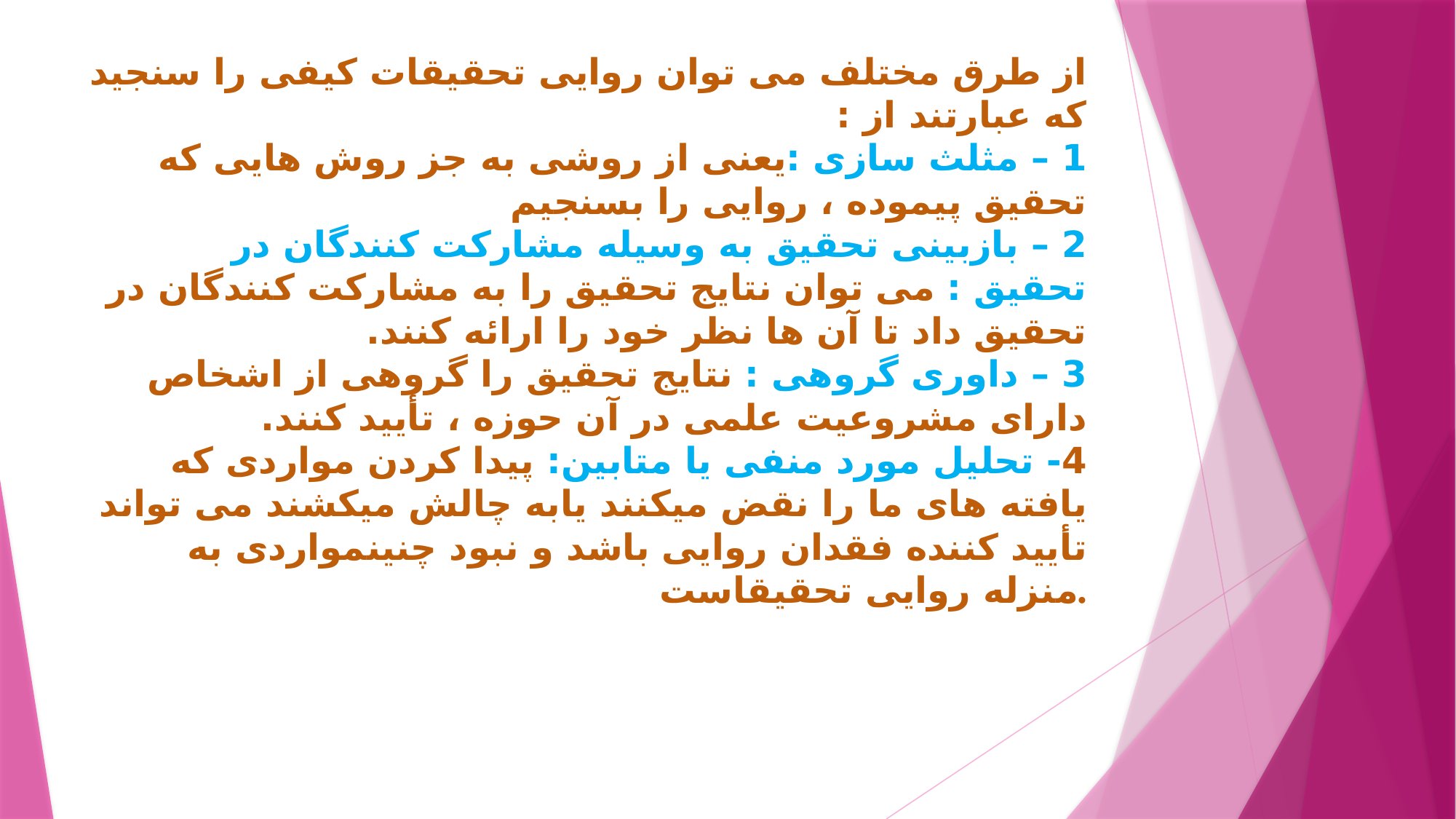

# از طرق مختلف می توان روایی تحقیقات کیفی را سنجید که عبارتند از : 1 – مثلث سازی :یعنی از روشی به جز روش هایی که تحقیق پیموده ، روایی را بسنجیم 2 – بازبینی تحقیق به وسیله مشارکت کنندگان در تحقیق : می توان نتایج تحقیق را به مشارکت کنندگان در تحقیق داد تا آن ها نظر خود را ارائه کنند. 3 – داوری گروهی : نتایج تحقیق را گروهی از اشخاص دارای مشروعیت علمی در آن حوزه ، تأیید کنند. 4- تحلیل مورد منفی یا متابین: پیدا کردن مواردی که یافته های ما را نقض میکنند یابه چالش میکشند می تواند تأیید کننده فقدان روایی باشد و نبود چنینمواردی به منزله روایی تحقیقاست.